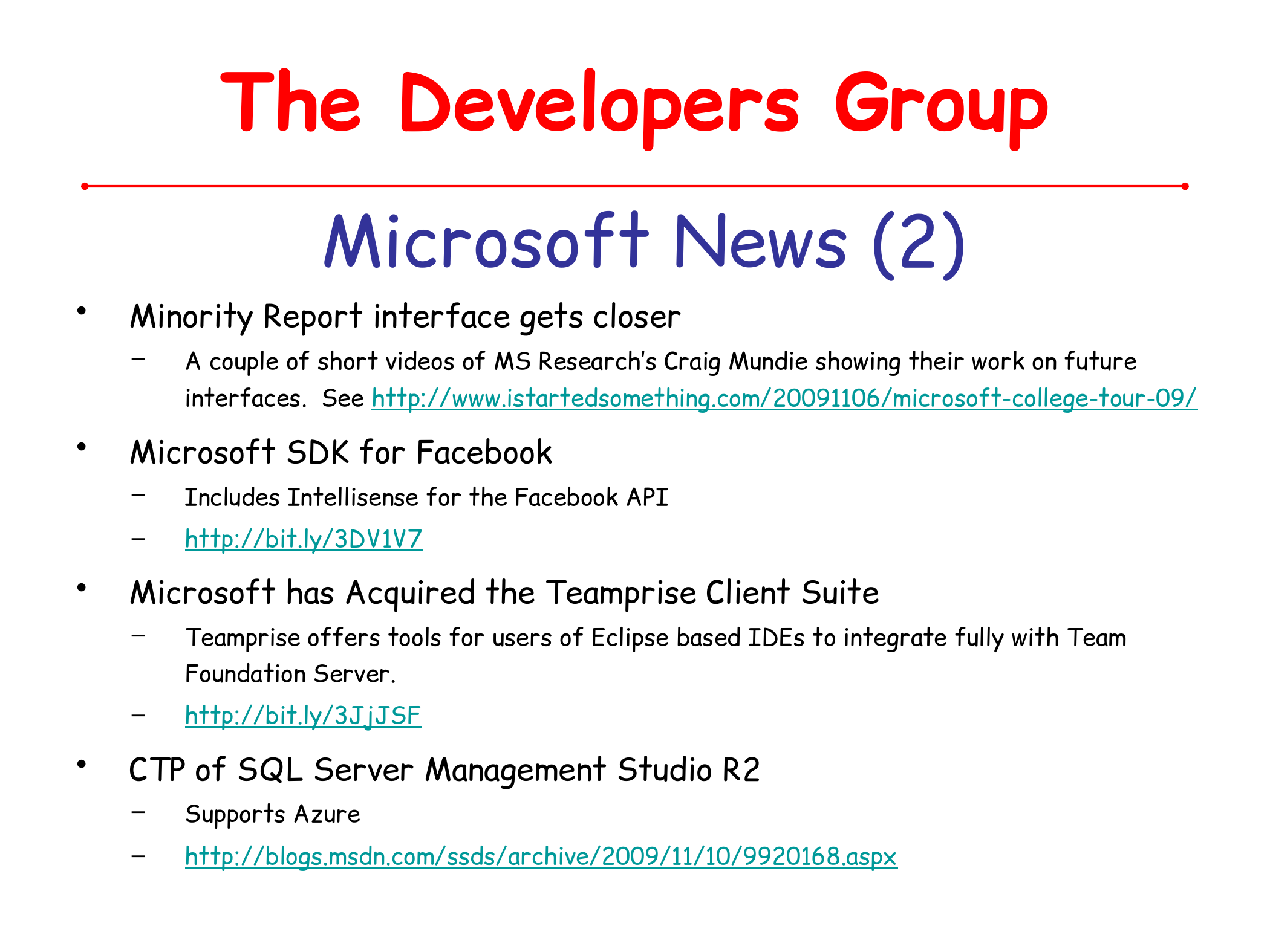

# The Developers Group

Microsoft News (2)
Minority Report interface gets closer
A couple of short videos of MS Research’s Craig Mundie showing their work on future interfaces.  See http://www.istartedsomething.com/20091106/microsoft-college-tour-09/
Microsoft SDK for Facebook
Includes Intellisense for the Facebook API
http://bit.ly/3DV1V7
Microsoft has Acquired the Teamprise Client Suite
Teamprise offers tools for users of Eclipse based IDEs to integrate fully with Team Foundation Server.
http://bit.ly/3JjJSF
CTP of SQL Server Management Studio R2
Supports Azure
http://blogs.msdn.com/ssds/archive/2009/11/10/9920168.aspx